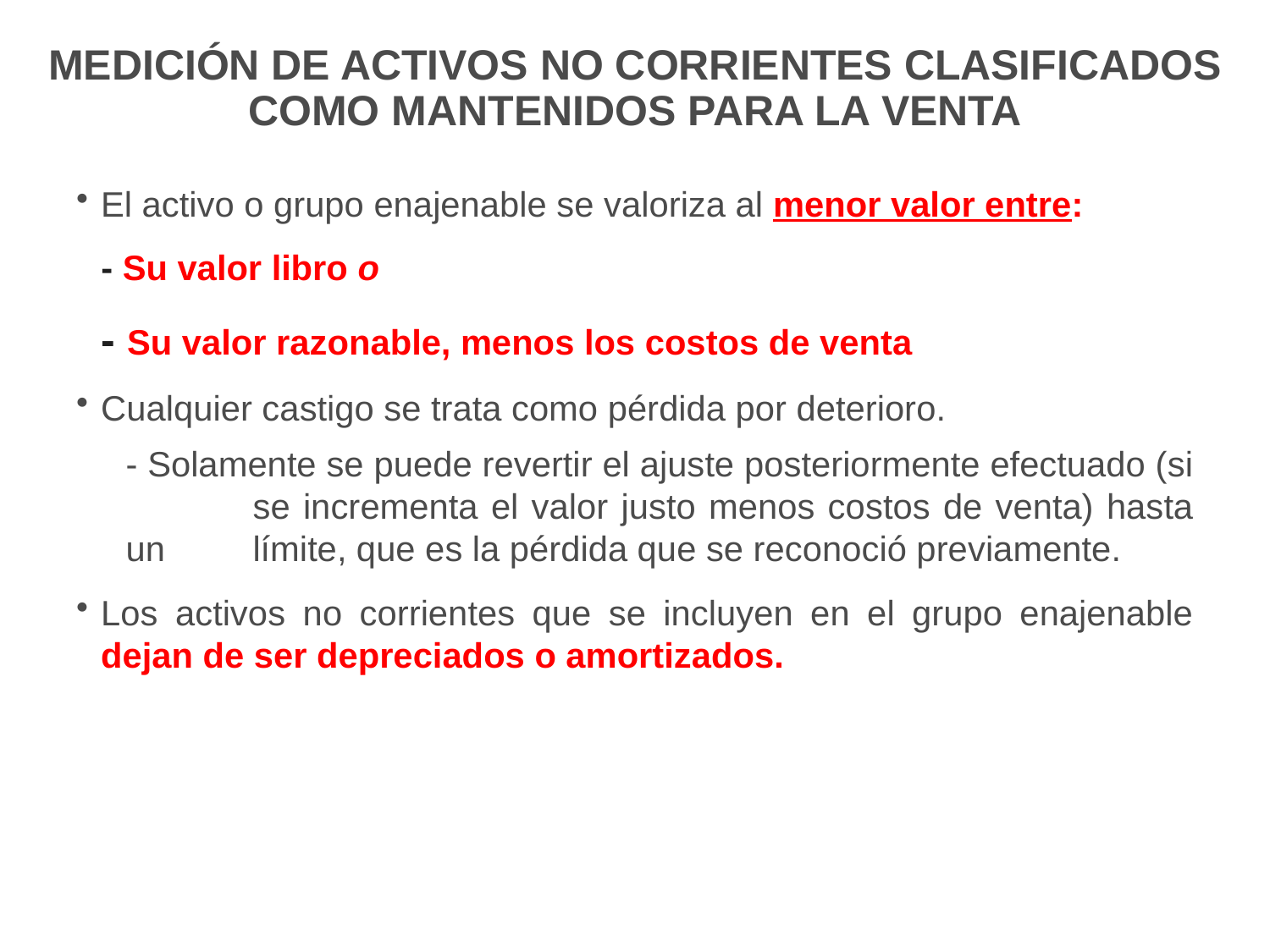

# Medición de ACTIVOS NO CORRIENTES CLASIFICADOS COMO MANTENIDOS PARA LA VENTA
El activo o grupo enajenable se valoriza al menor valor entre:
- Su valor libro o
- Su valor razonable, menos los costos de venta
Cualquier castigo se trata como pérdida por deterioro.
- Solamente se puede revertir el ajuste posteriormente efectuado (si 	se incrementa el valor justo menos costos de venta) hasta un 	límite, que es la pérdida que se reconoció previamente.
Los activos no corrientes que se incluyen en el grupo enajenable dejan de ser depreciados o amortizados.